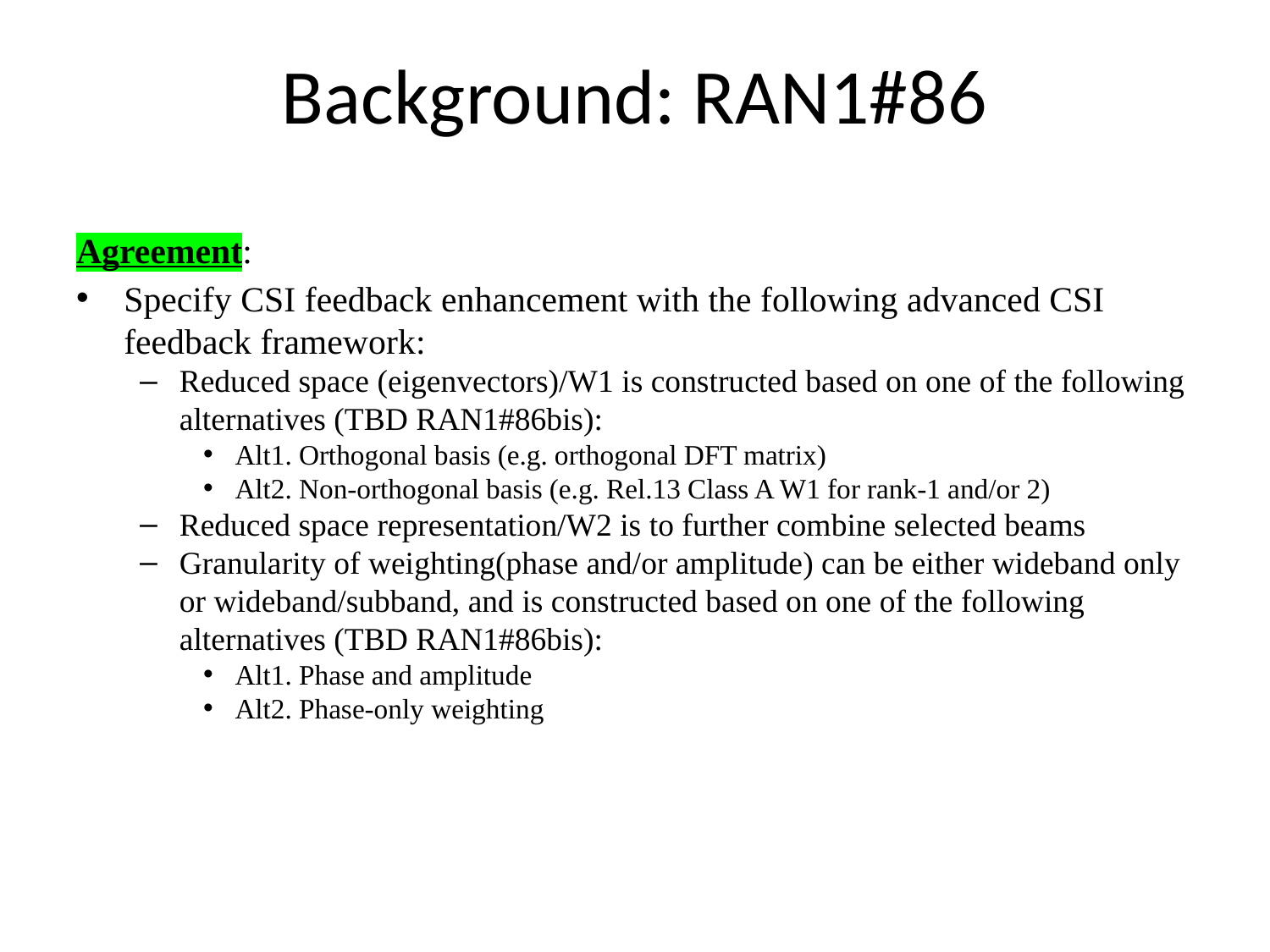

# Background: RAN1#86
Agreement:
Specify CSI feedback enhancement with the following advanced CSI feedback framework:
Reduced space (eigenvectors)/W1 is constructed based on one of the following alternatives (TBD RAN1#86bis):
Alt1. Orthogonal basis (e.g. orthogonal DFT matrix)
Alt2. Non-orthogonal basis (e.g. Rel.13 Class A W1 for rank-1 and/or 2)
Reduced space representation/W2 is to further combine selected beams
Granularity of weighting(phase and/or amplitude) can be either wideband only or wideband/subband, and is constructed based on one of the following alternatives (TBD RAN1#86bis):
Alt1. Phase and amplitude
Alt2. Phase-only weighting